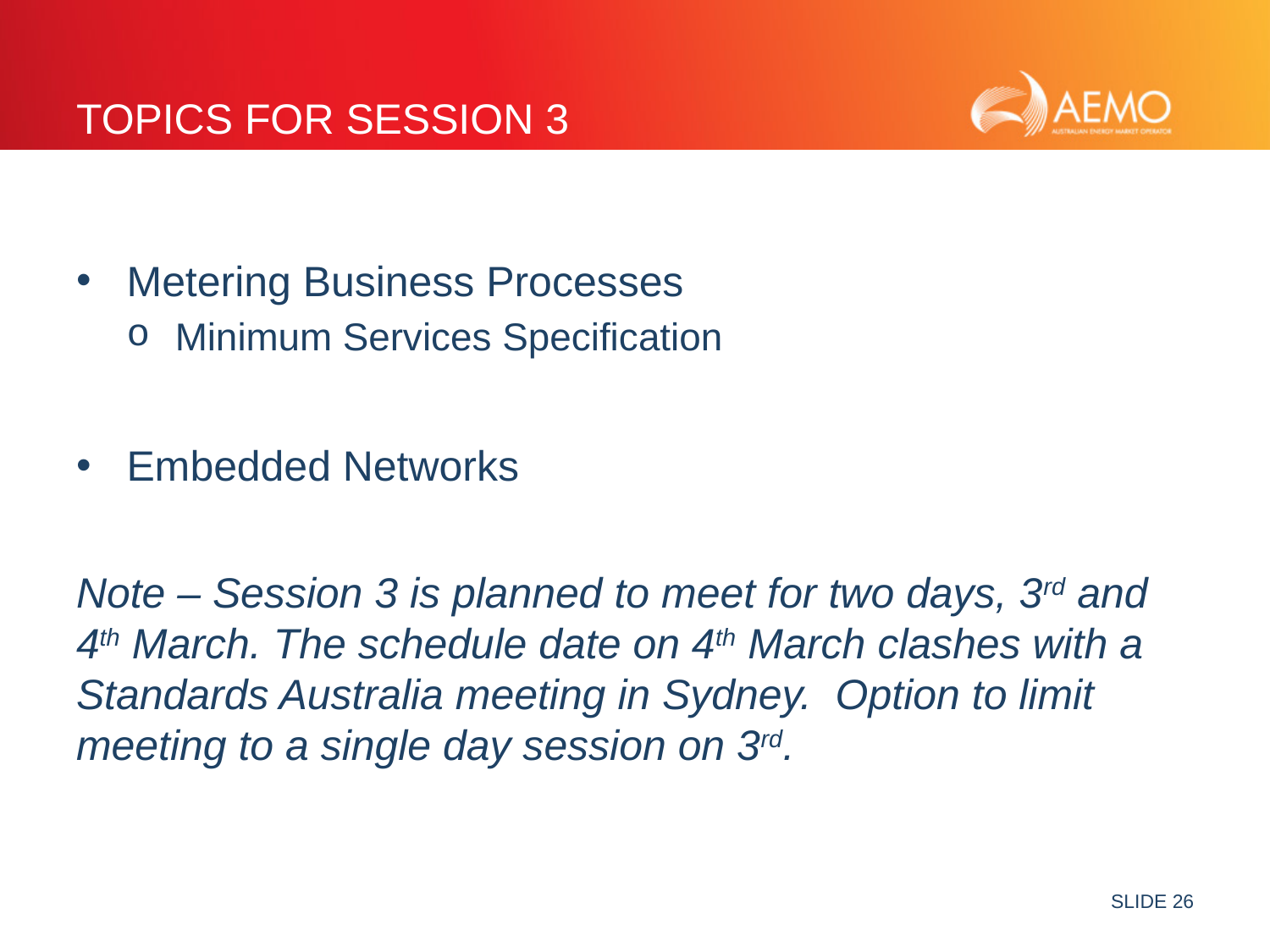

# Topics for Session 3

Metering Business Processes
Minimum Services Specification

Embedded Networks

Note – Session 3 is planned to meet for two days, 3rd and 4th March. The schedule date on 4th March clashes with a Standards Australia meeting in Sydney.  Option to limit meeting to a single day session on 3rd.